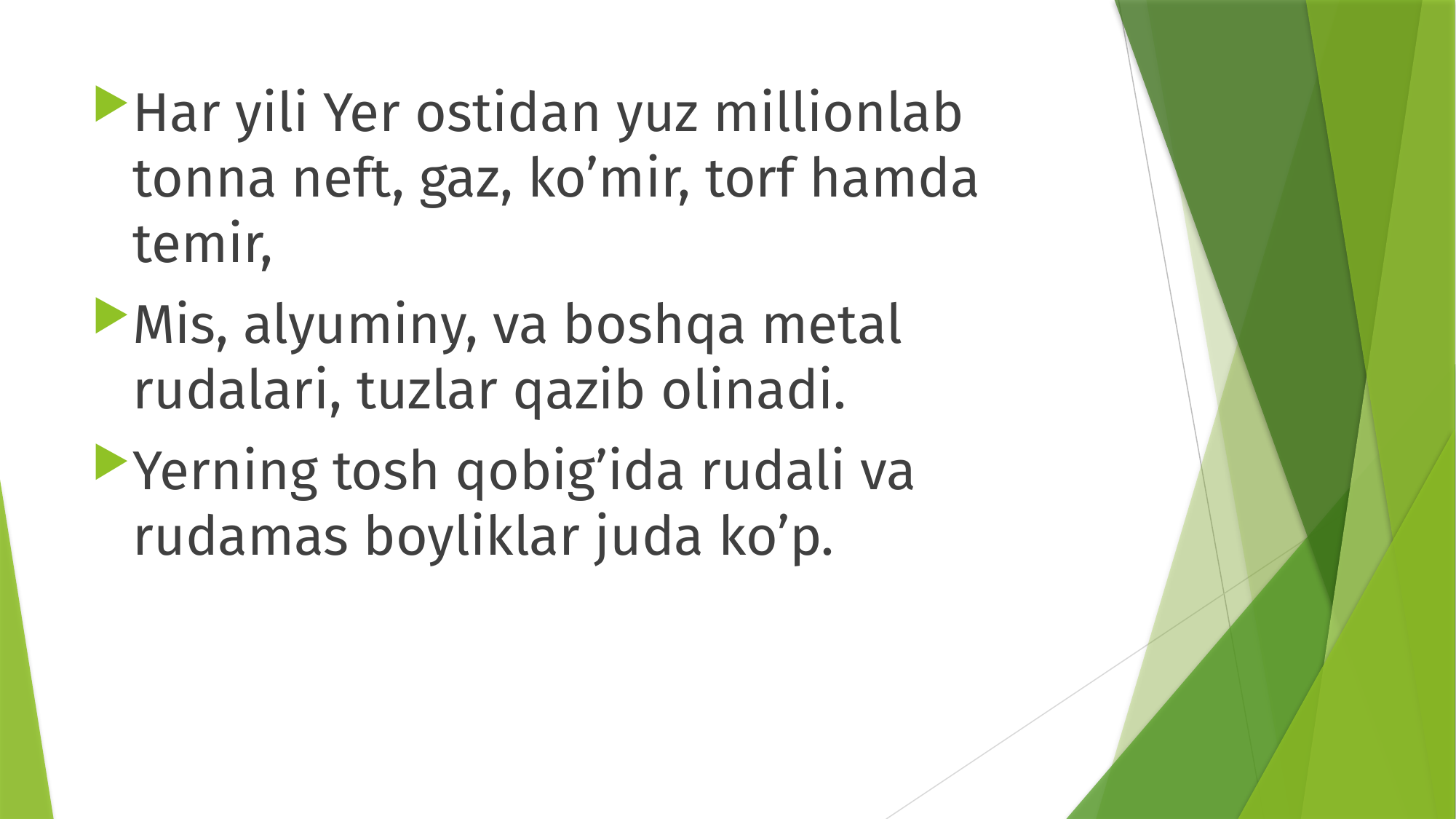

Har yili Yer ostidan yuz millionlab tonna neft, gaz, ko’mir, torf hamda temir,
Mis, alyuminy, va boshqa metal rudalari, tuzlar qazib olinadi.
Yerning tosh qobig’ida rudali va rudamas boyliklar juda ko’p.